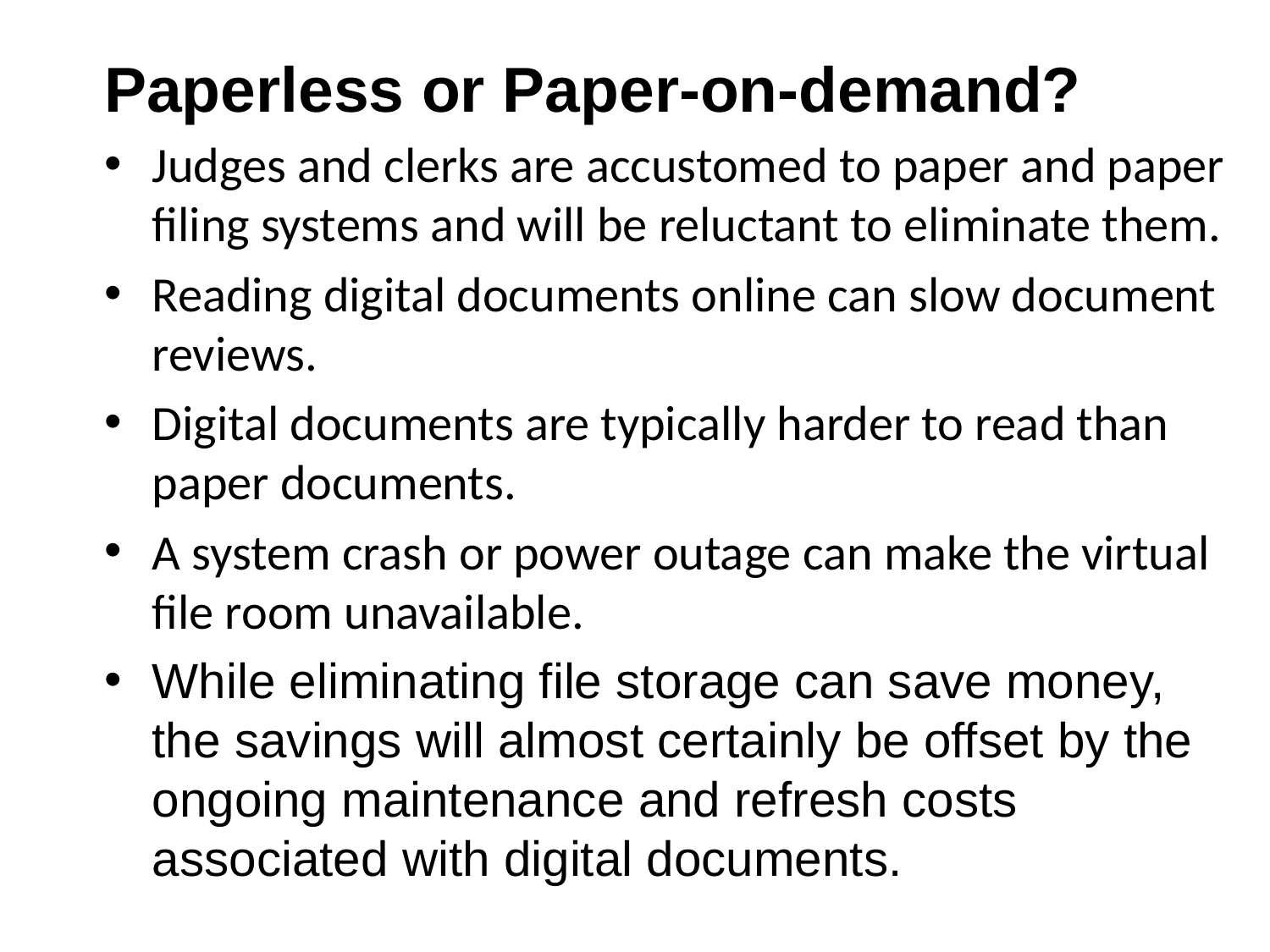

Sustainability
Paperless or Paper-on-demand?
Judges and clerks are accustomed to paper and paper filing systems and will be reluctant to eliminate them.
Reading digital documents online can slow document reviews.
Digital documents are typically harder to read than paper documents.
A system crash or power outage can make the virtual file room unavailable.
While eliminating file storage can save money, the savings will almost certainly be offset by the ongoing maintenance and refresh costs associated with digital documents.